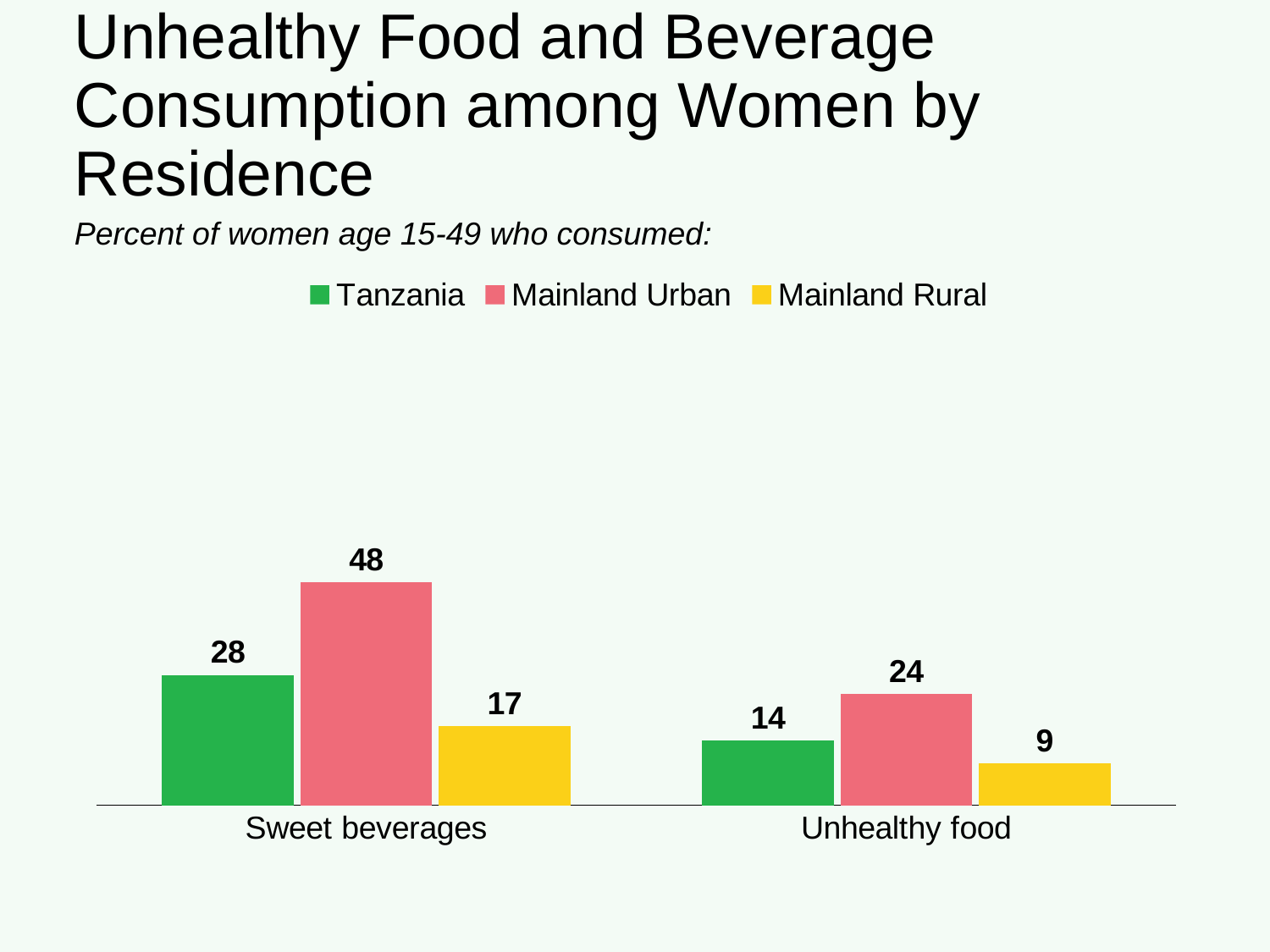

# Unhealthy Food and Beverage Consumption among Women by Residence
Percent of women age 15-49 who consumed:

### Chart

| Category | Tanzania | Mainland Urban | Mainland Rural |
|---|---|---|---|
| Sweet beverages | 28.0 | 48.0 | 17.0 |
| Unhealthy food | 14.0 | 24.0 | 9.0 |